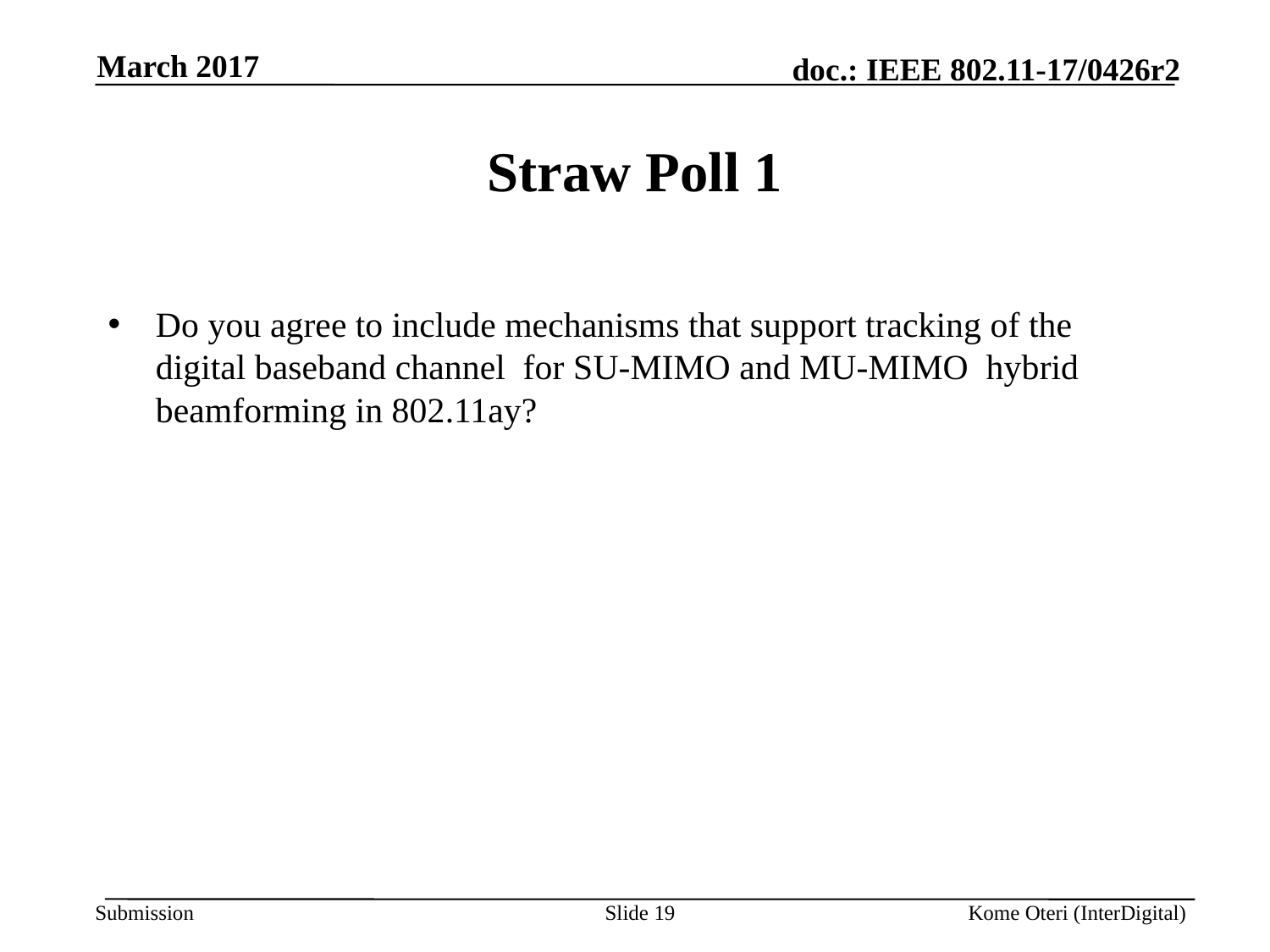

March 2017
# Straw Poll 1

Do you agree to include mechanisms that support tracking of the digital baseband channel  for SU-MIMO and MU-MIMO  hybrid beamforming in 802.11ay?

Slide 19
Kome Oteri (InterDigital)